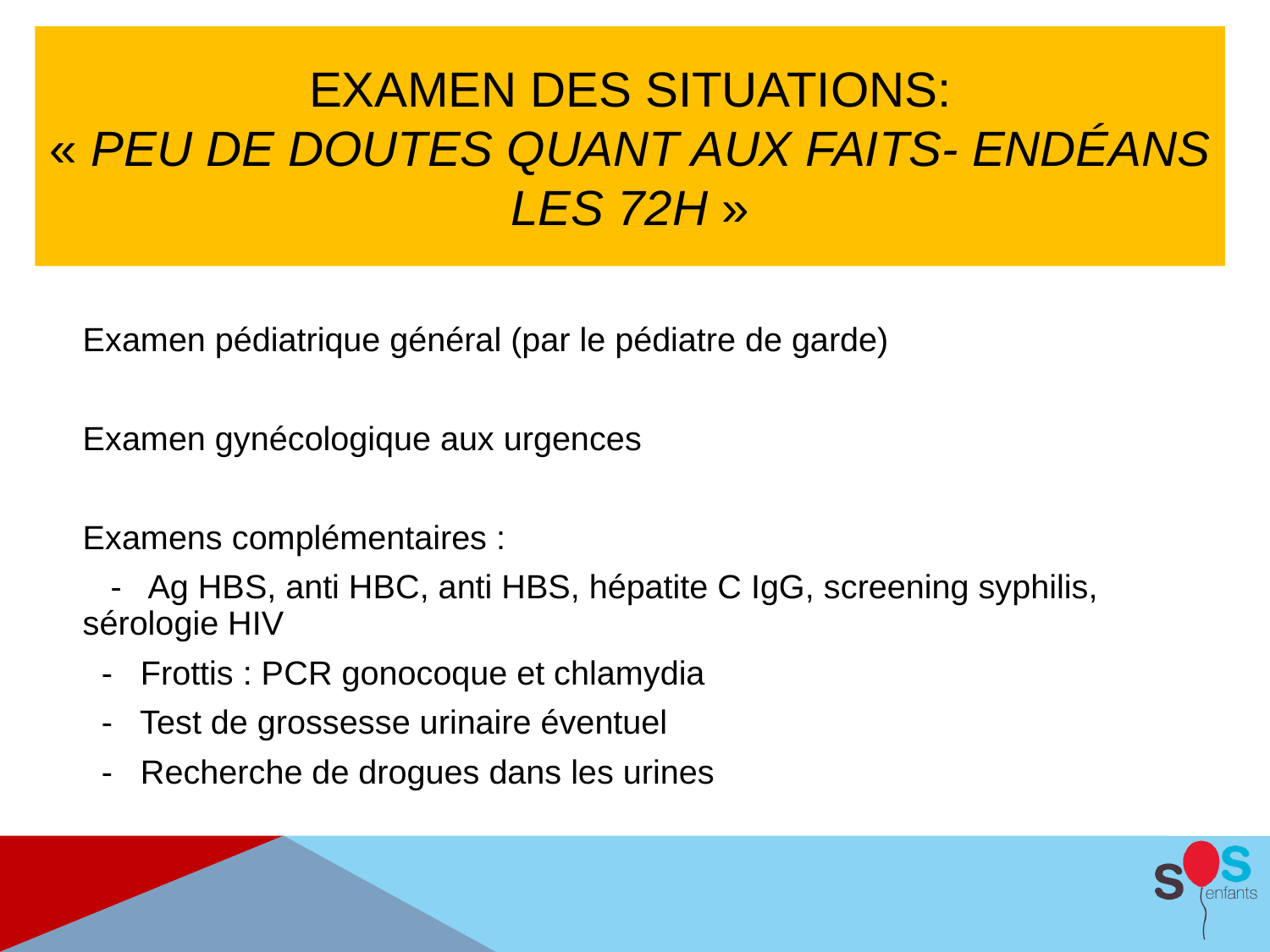

Examen des situations:
« peu de doutes quant aux faits- endéans les 72h »
Examen pédiatrique général (par le pédiatre de garde)

Examen gynécologique aux urgences

Examens complémentaires :
   -   Ag HBS, anti HBC, anti HBS, hépatite C IgG, screening syphilis, 	sérologie HIV
  -   Frottis : PCR gonocoque et chlamydia
  -   Test de grossesse urinaire éventuel
  -   Recherche de drogues dans les urines